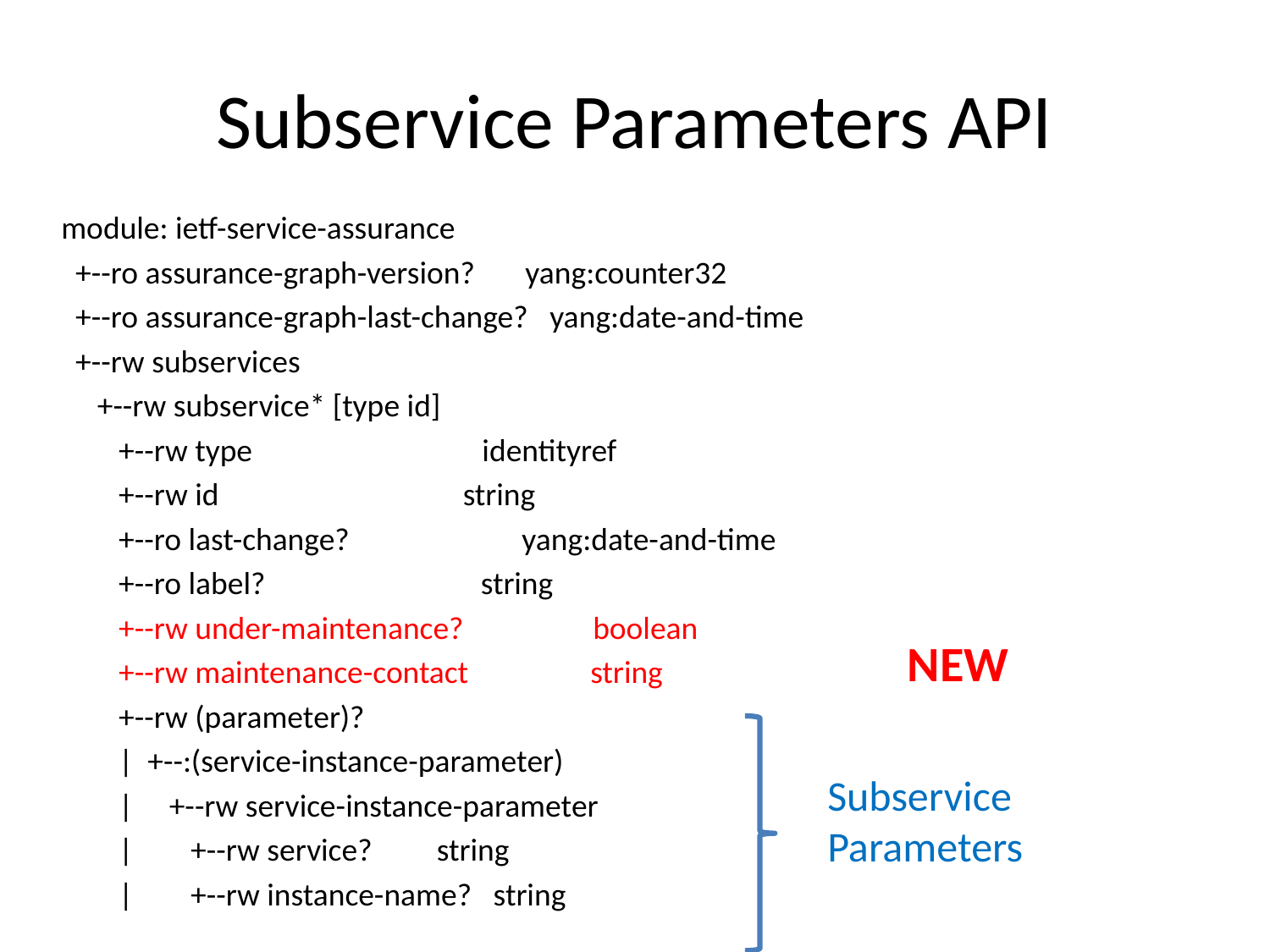

# Subservice Parameters API
module: ietf-service-assurance
  +--ro assurance-graph-version?       yang:counter32
  +--ro assurance-graph-last-change?   yang:date-and-time
  +--rw subservices
     +--rw subservice* [type id]
        +--rw type                                identityref
        +--rw id                                  string
        +--ro last-change?                        yang:date-and-time
        +--ro label?                              string
        +--rw under-maintenance?                  boolean
        +--rw maintenance-contact                 string
        +--rw (parameter)?
        |  +--:(service-instance-parameter)
        |     +--rw service-instance-parameter
        |        +--rw service?         string
        |        +--rw instance-name?   string

NEW

Subservice Parameters